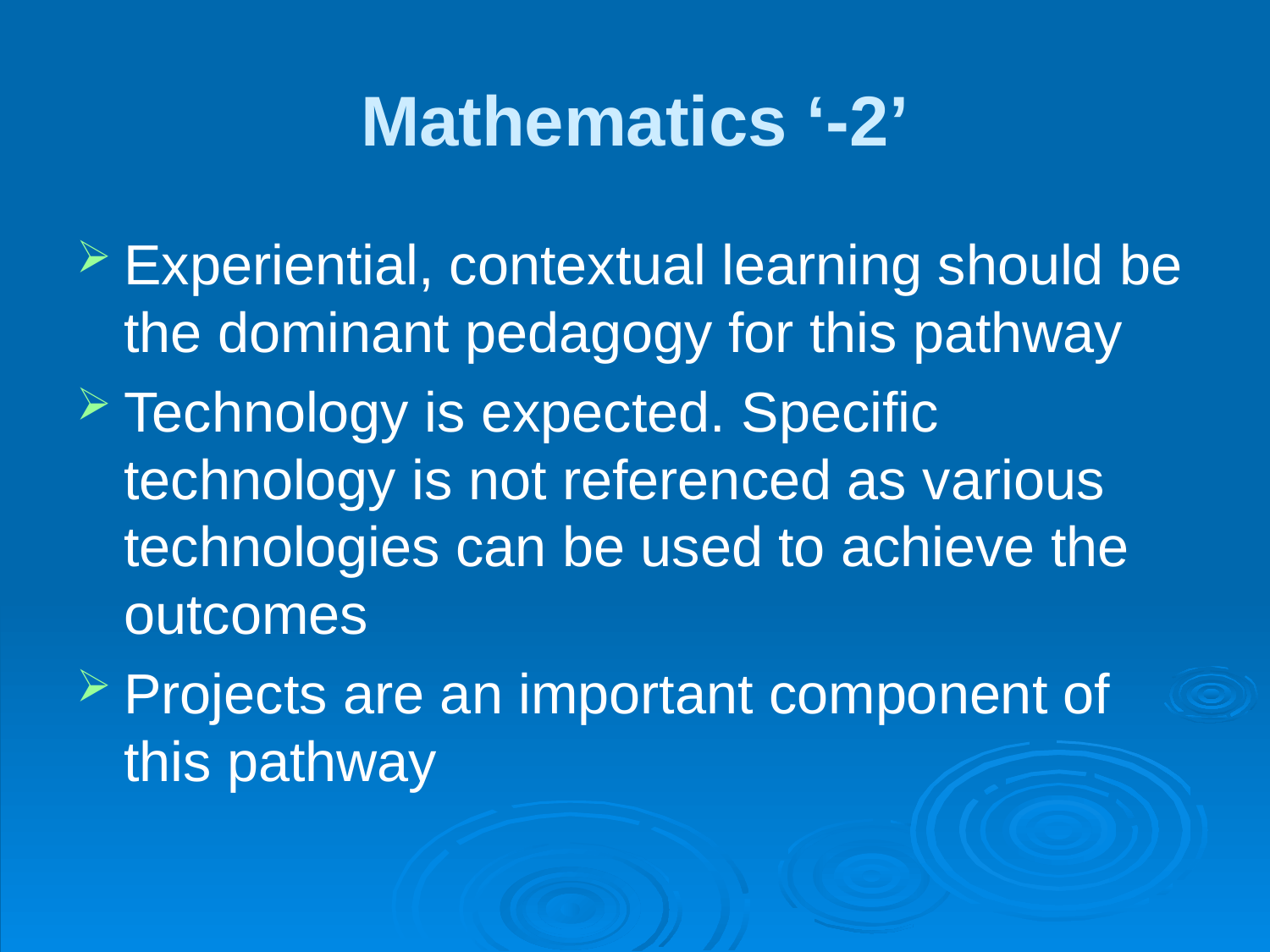

# Mathematics ‘-2’
Experiential, contextual learning should be the dominant pedagogy for this pathway
Technology is expected. Specific technology is not referenced as various technologies can be used to achieve the outcomes
Projects are an important component of this pathway